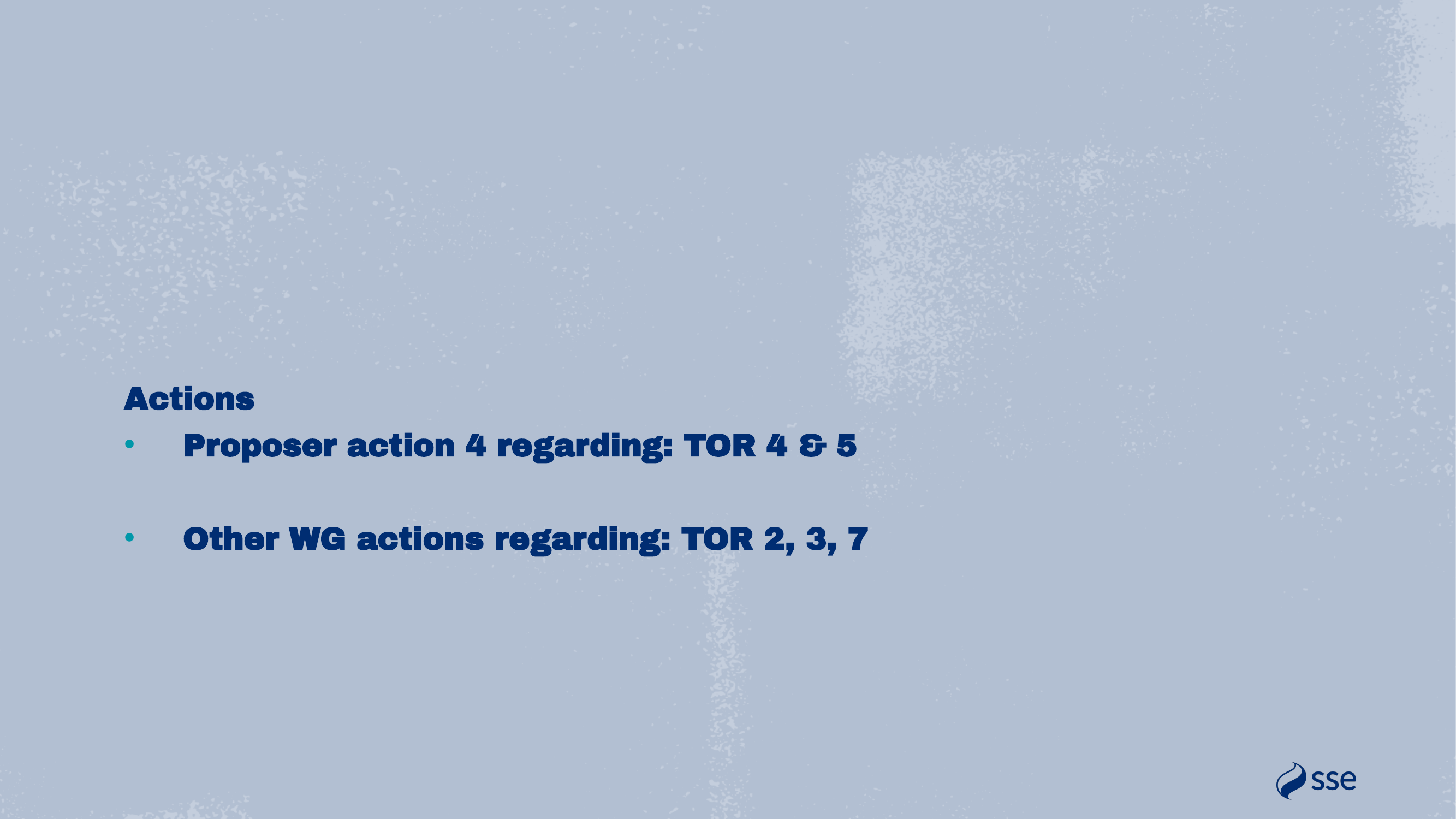

Actions
Proposer action 4 regarding: TOR 4 & 5

Other WG actions regarding: TOR 2, 3, 7